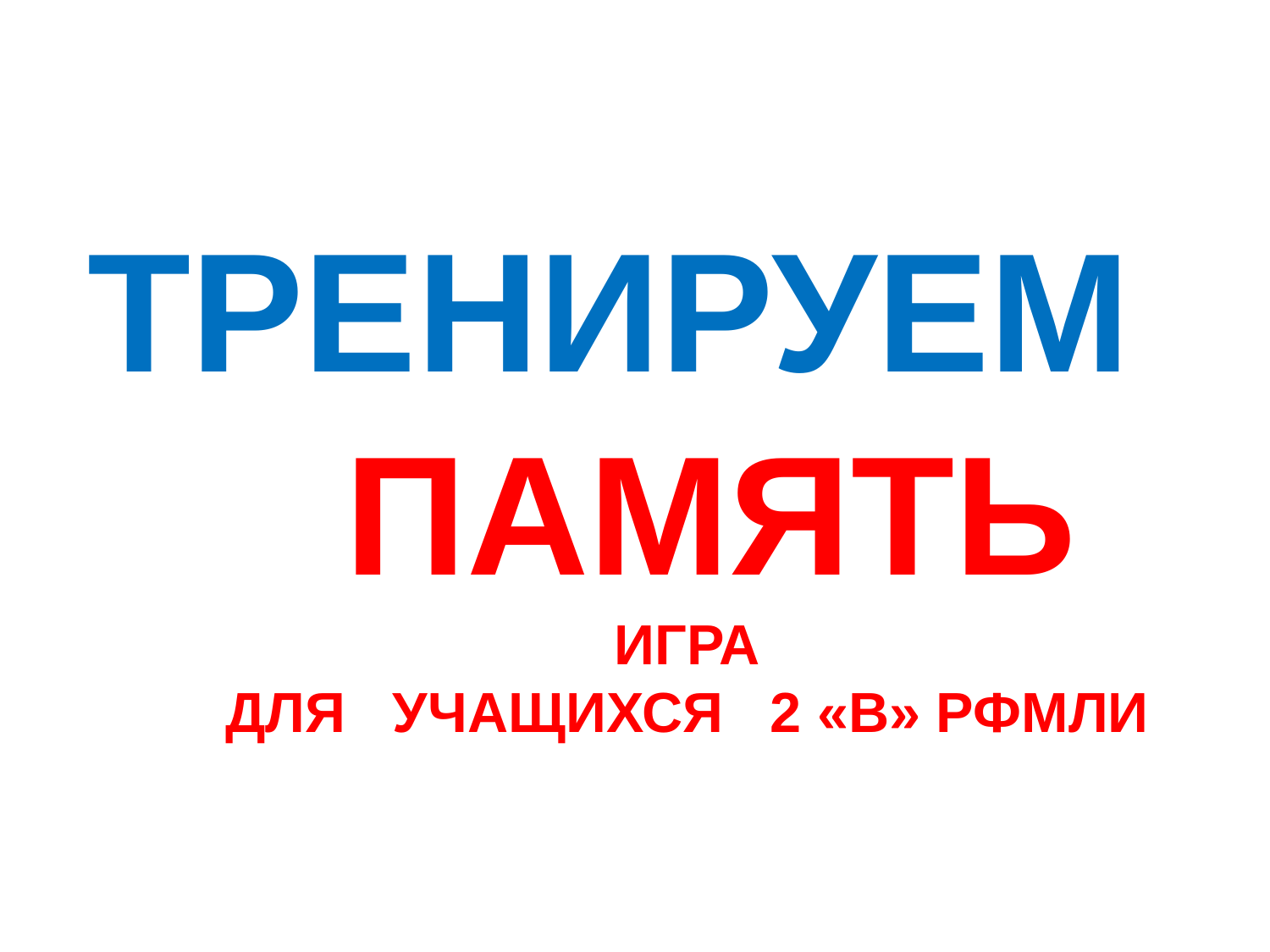

ТРЕНИРУЕМ
 ПАМЯТЬ
игра
Для   учащихся   2 «В» РФМЛИ